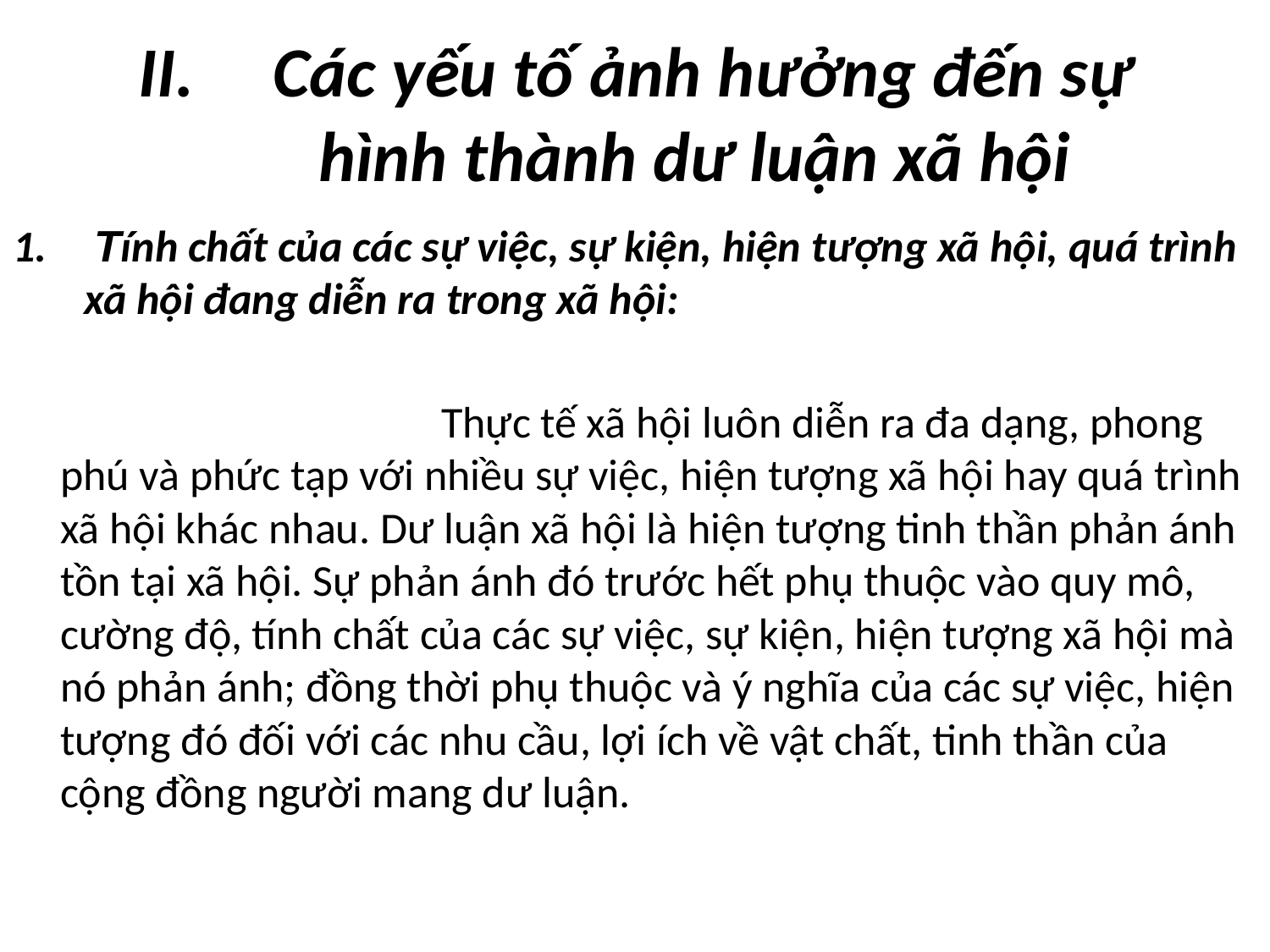

# Các yếu tố ảnh hưởng đến sự hình thành dư luận xã hội
 Tính chất của các sự việc, sự kiện, hiện tượng xã hội, quá trình xã hội đang diễn ra trong xã hội:

				Thực tế xã hội luôn diễn ra đa dạng, phong phú và phức tạp với nhiều sự việc, hiện tượng xã hội hay quá trình xã hội khác nhau. Dư luận xã hội là hiện tượng tinh thần phản ánh tồn tại xã hội. Sự phản ánh đó trước hết phụ thuộc vào quy mô, cường độ, tính chất của các sự việc, sự kiện, hiện tượng xã hội mà nó phản ánh; đồng thời phụ thuộc và ý nghĩa của các sự việc, hiện tượng đó đối với các nhu cầu, lợi ích về vật chất, tinh thần của cộng đồng người mang dư luận.